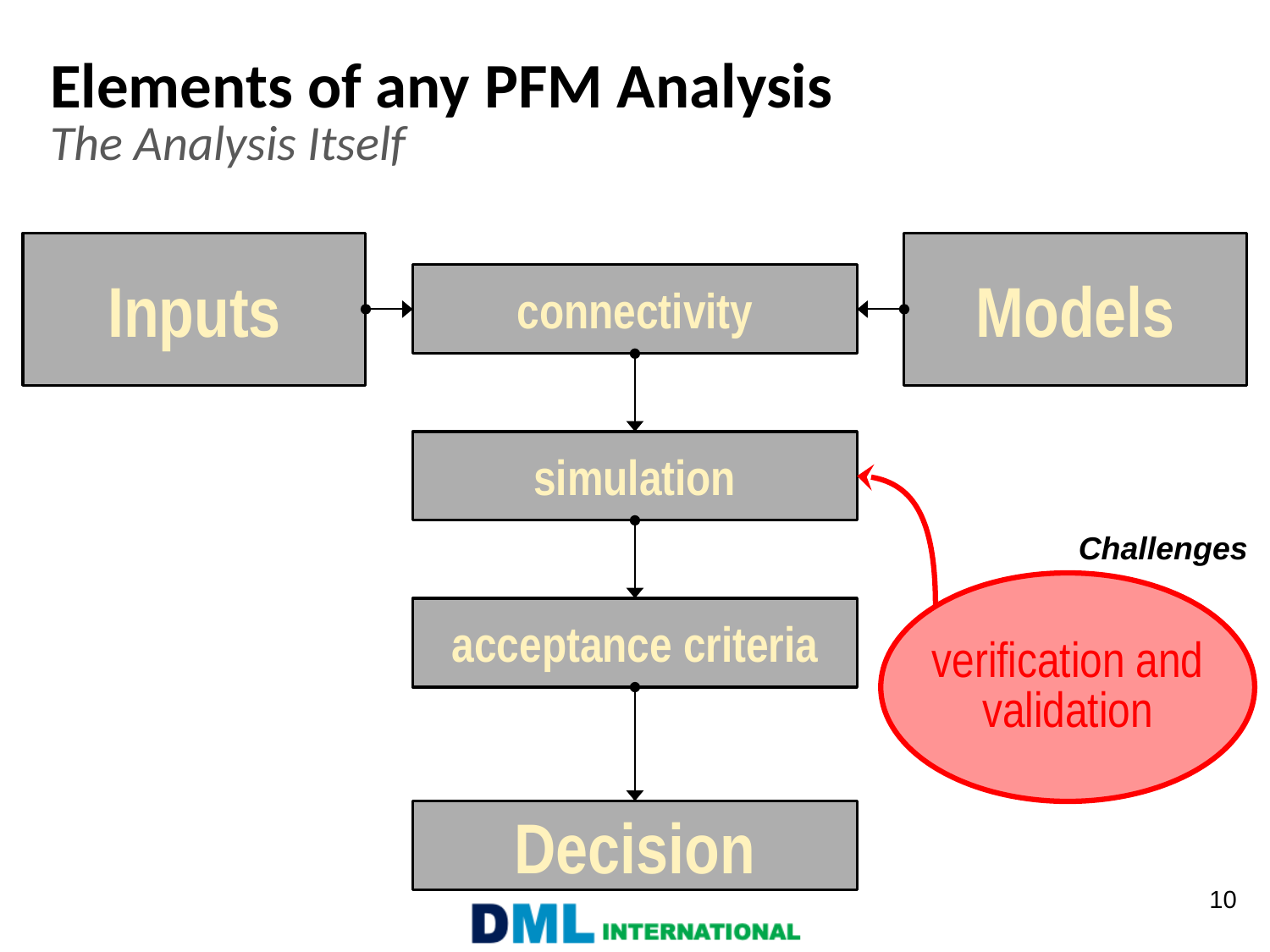

# Elements of any PFM Analysis The Analysis Itself
Inputs
Models
connectivity
simulation
Challenges
verification and
validation
acceptance criteria
Decision